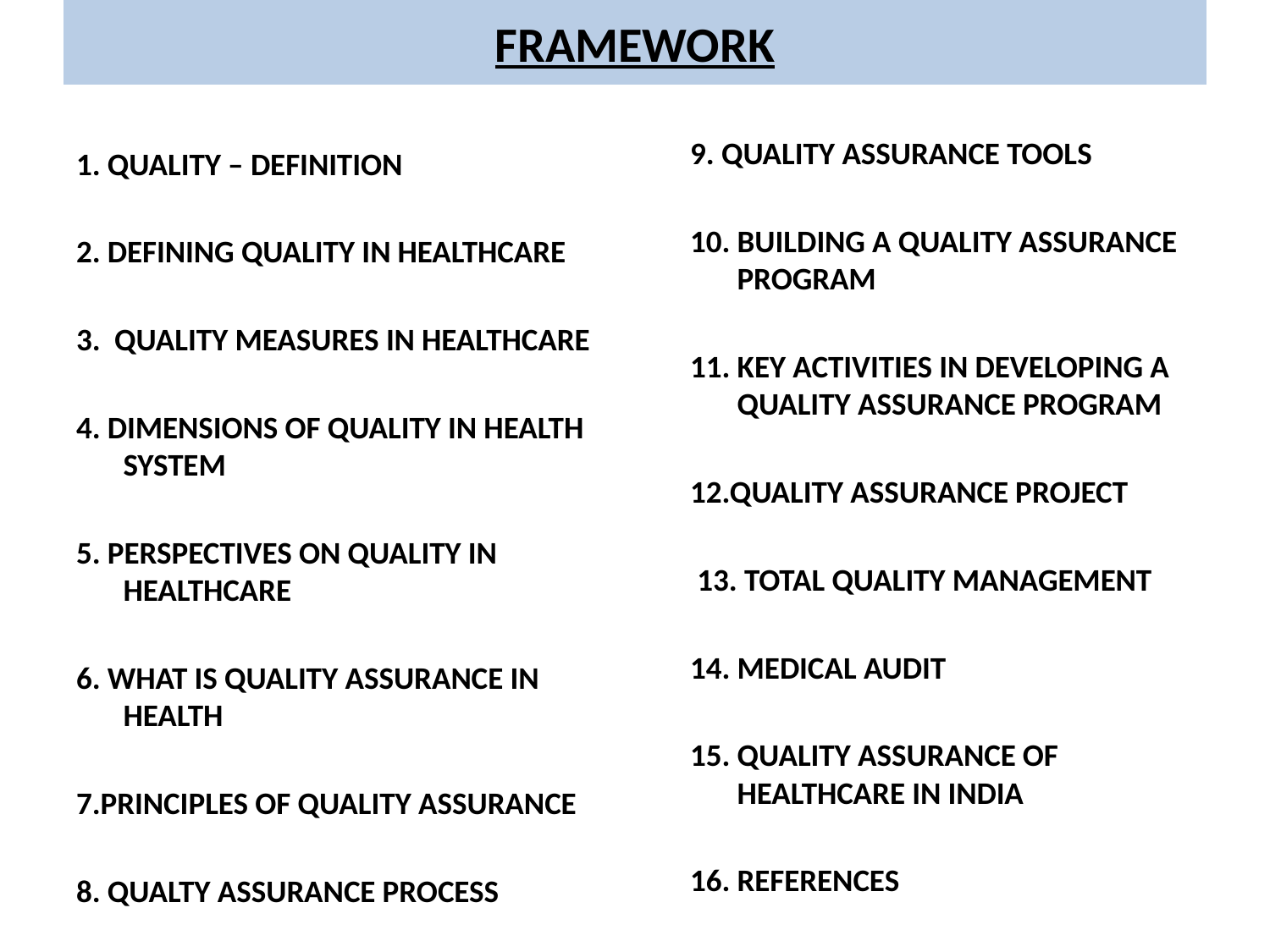

# FRAMEWORK
9. QUALITY ASSURANCE TOOLS

10. BUILDING A QUALITY ASSURANCE PROGRAM

11. KEY ACTIVITIES IN DEVELOPING A QUALITY ASSURANCE PROGRAM

12.QUALITY ASSURANCE PROJECT

 13. TOTAL QUALITY MANAGEMENT

14. MEDICAL AUDIT

15. QUALITY ASSURANCE OF HEALTHCARE IN INDIA

16. REFERENCES

1. QUALITY – DEFINITION

2. DEFINING QUALITY IN HEALTHCARE

3.  QUALITY MEASURES IN HEALTHCARE

4. DIMENSIONS OF QUALITY IN HEALTH SYSTEM

5. PERSPECTIVES ON QUALITY IN HEALTHCARE

6. WHAT IS QUALITY ASSURANCE IN HEALTH

7.PRINCIPLES OF QUALITY ASSURANCE

8. QUALTY ASSURANCE PROCESS